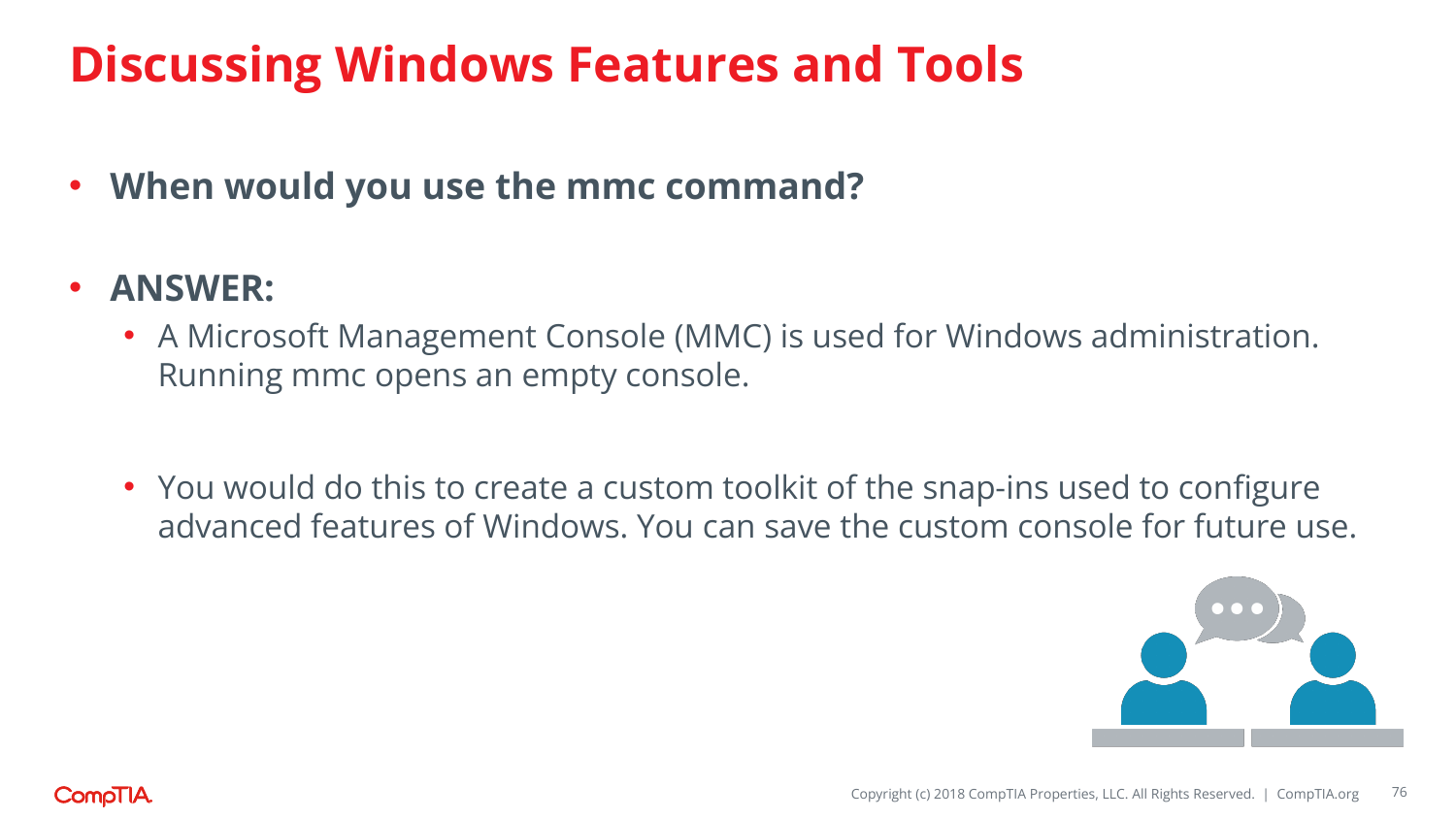

# Discussing Windows Features and Tools
When would you use the mmc command?

ANSWER:
A Microsoft Management Console (MMC) is used for Windows administration. Running mmc opens an empty console.

You would do this to create a custom toolkit of the snap-ins used to configure advanced features of Windows. You can save the custom console for future use.
76